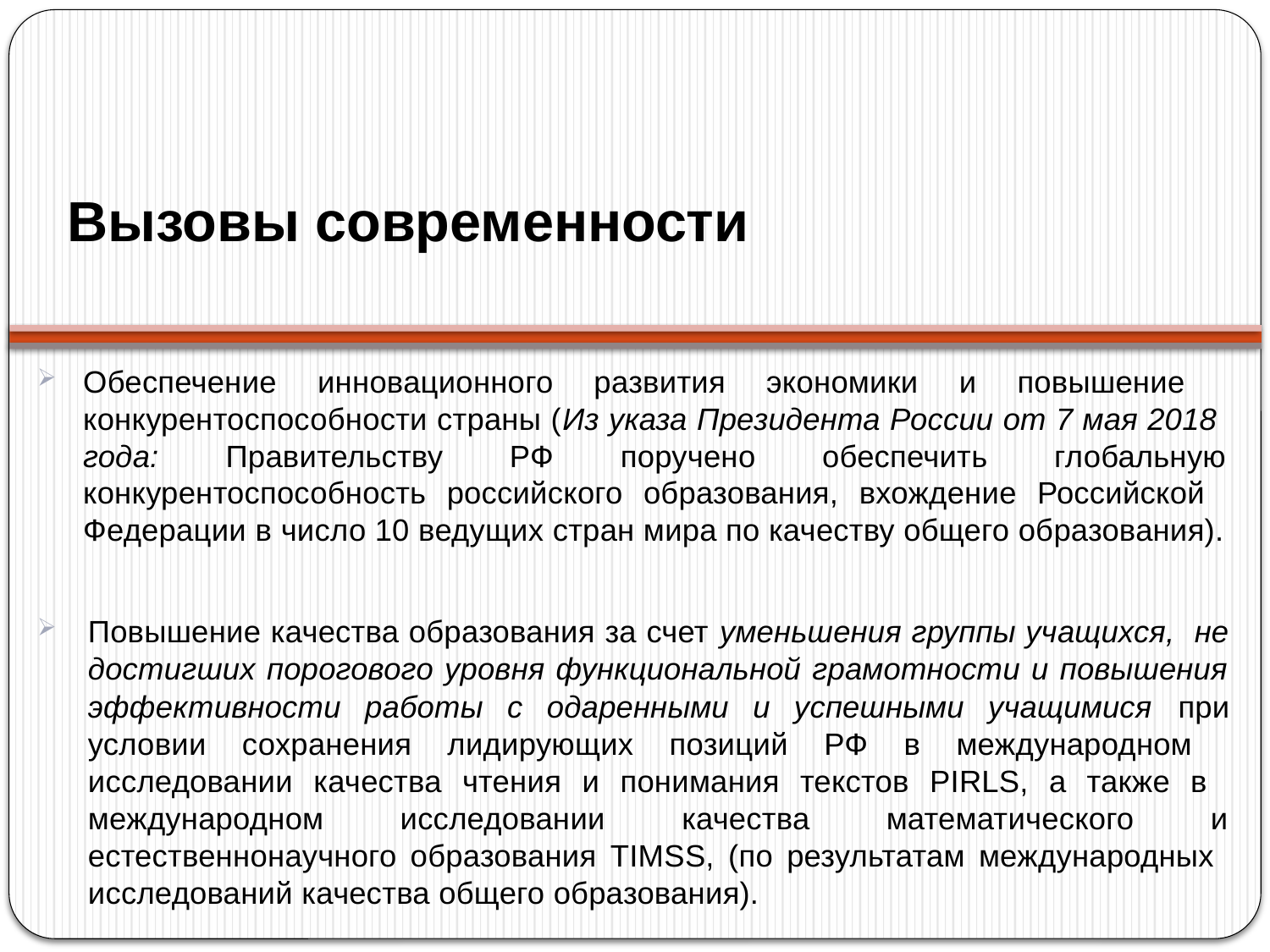

# Вызовы современности
Обеспечение инновационного развития экономики и повышение  конкурентоспособности страны (Из указа Президента России от 7 мая 2018  года: Правительству РФ поручено обеспечить глобальную конкурентоспособность российского образования, вхождение Российской  Федерации в число 10 ведущих стран мира по качеству общего образования).

Повышение качества образования за счет уменьшения группы учащихся,  не достигших порогового уровня функциональной грамотности и повышения эффективности работы с одаренными и успешными учащимися при условии сохранения лидирующих позиций РФ в международном  исследовании качества чтения и понимания текстов PIRLS, а также в  международном исследовании качества математического и естественнонаучного образования TIMSS, (по результатам международных  исследований качества общего образования).